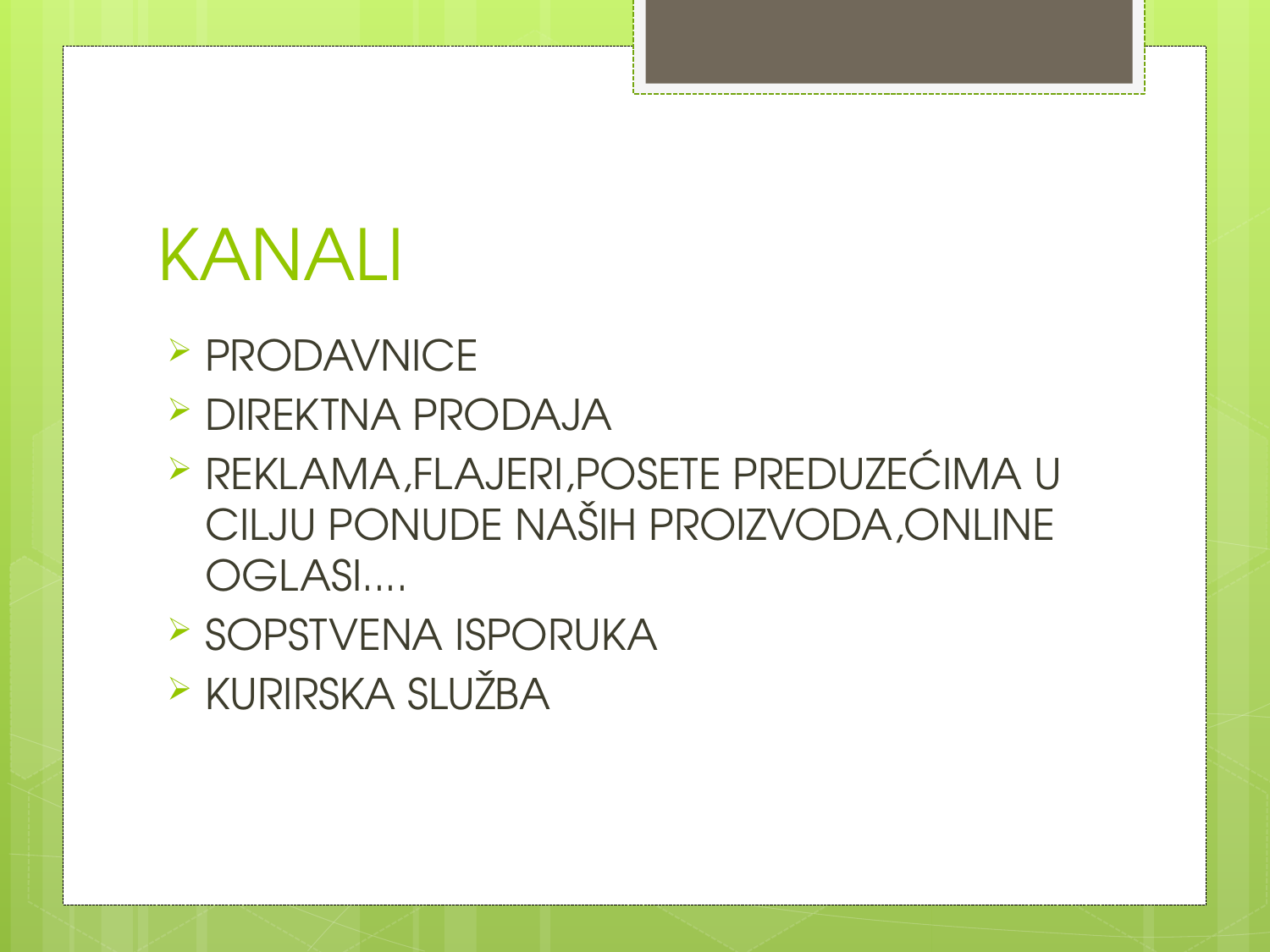

# KANALI
PRODAVNICE
DIREKTNA PRODAJA
REKLAMA,FLAJERI,POSETE PREDUZEĆIMA U CILJU PONUDE NAŠIH PROIZVODA,ONLINE OGLASI....
SOPSTVENA ISPORUKA
KURIRSKA SLUŽBA